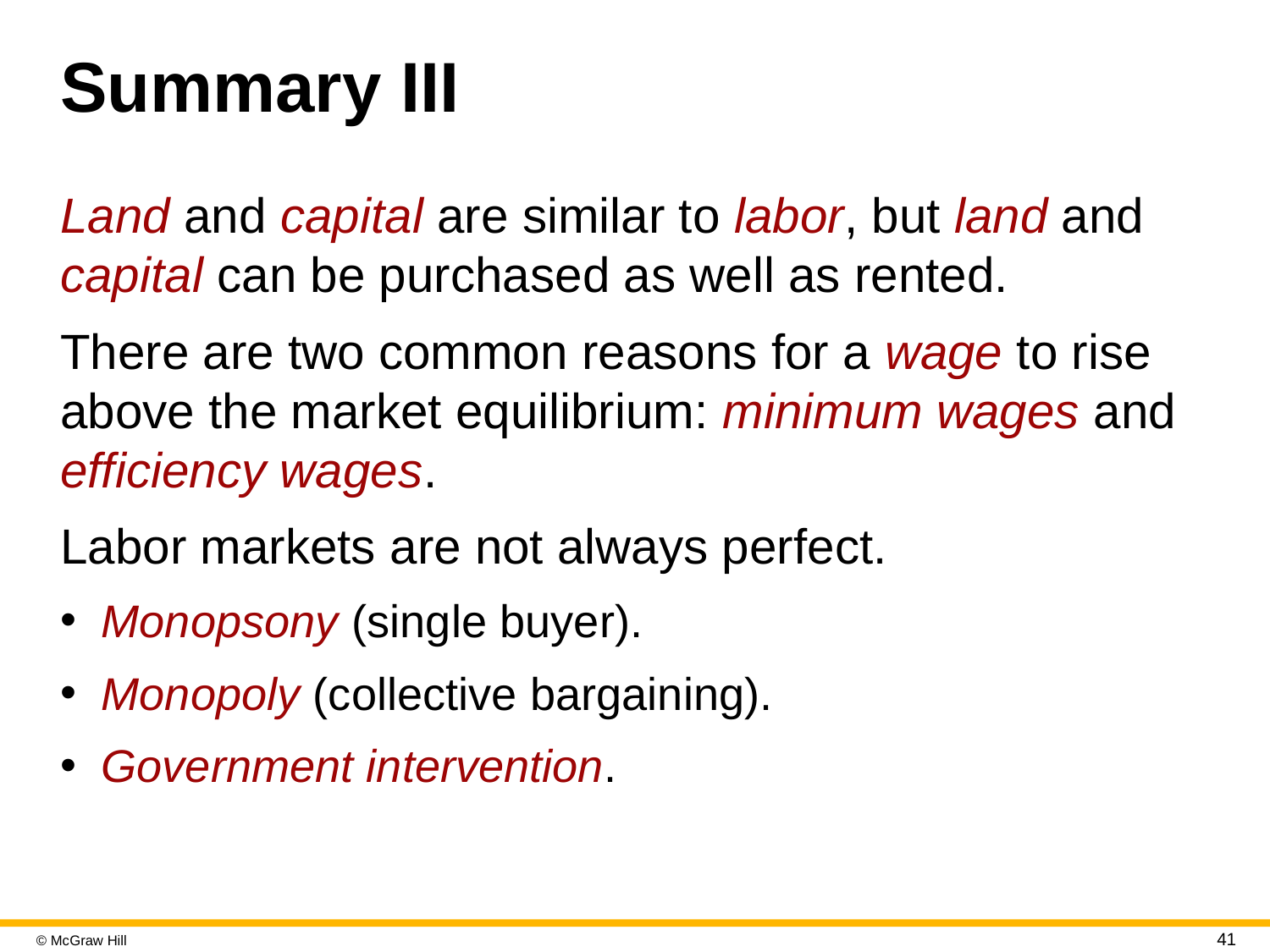

# Summary III
Land and capital are similar to labor, but land and capital can be purchased as well as rented.
There are two common reasons for a wage to rise above the market equilibrium: minimum wages and efficiency wages.
Labor markets are not always perfect.
Monopsony (single buyer).
Monopoly (collective bargaining).
Government intervention.